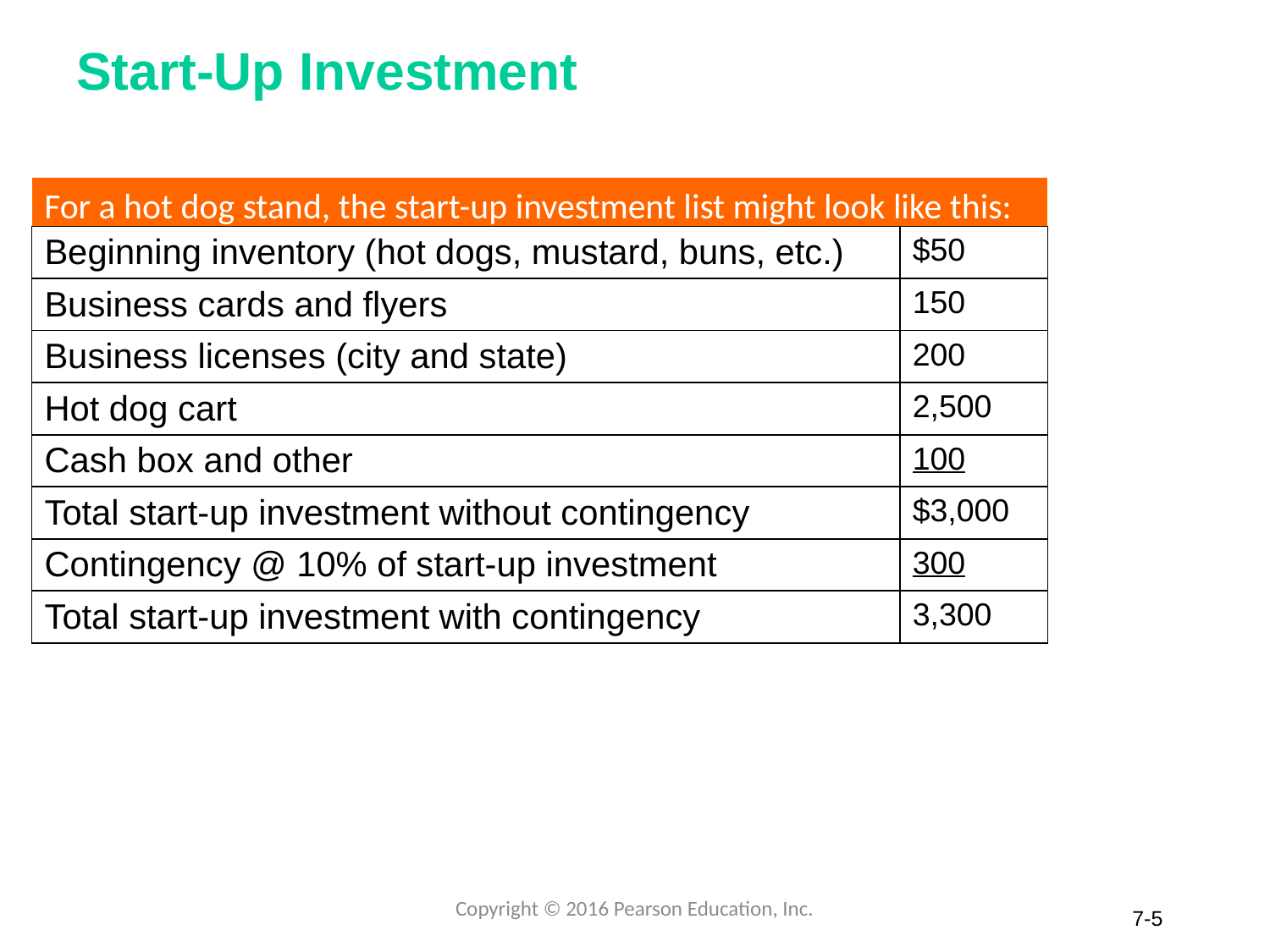

# Start-Up Investment
For a hot dog stand, the start-up investment list might look like this:

| Beginning inventory (hot dogs, mustard, buns, etc.) | $50 |
| --- | --- |
| Business cards and flyers | 150 |
| Business licenses (city and state) | 200 |
| Hot dog cart | 2,500 |
| Cash box and other | 100 |
| Total start-up investment without contingency | $3,000 |
| Contingency @ 10% of start-up investment | 300 |
| Total start-up investment with contingency | 3,300 |
Copyright © 2016 Pearson Education, Inc.